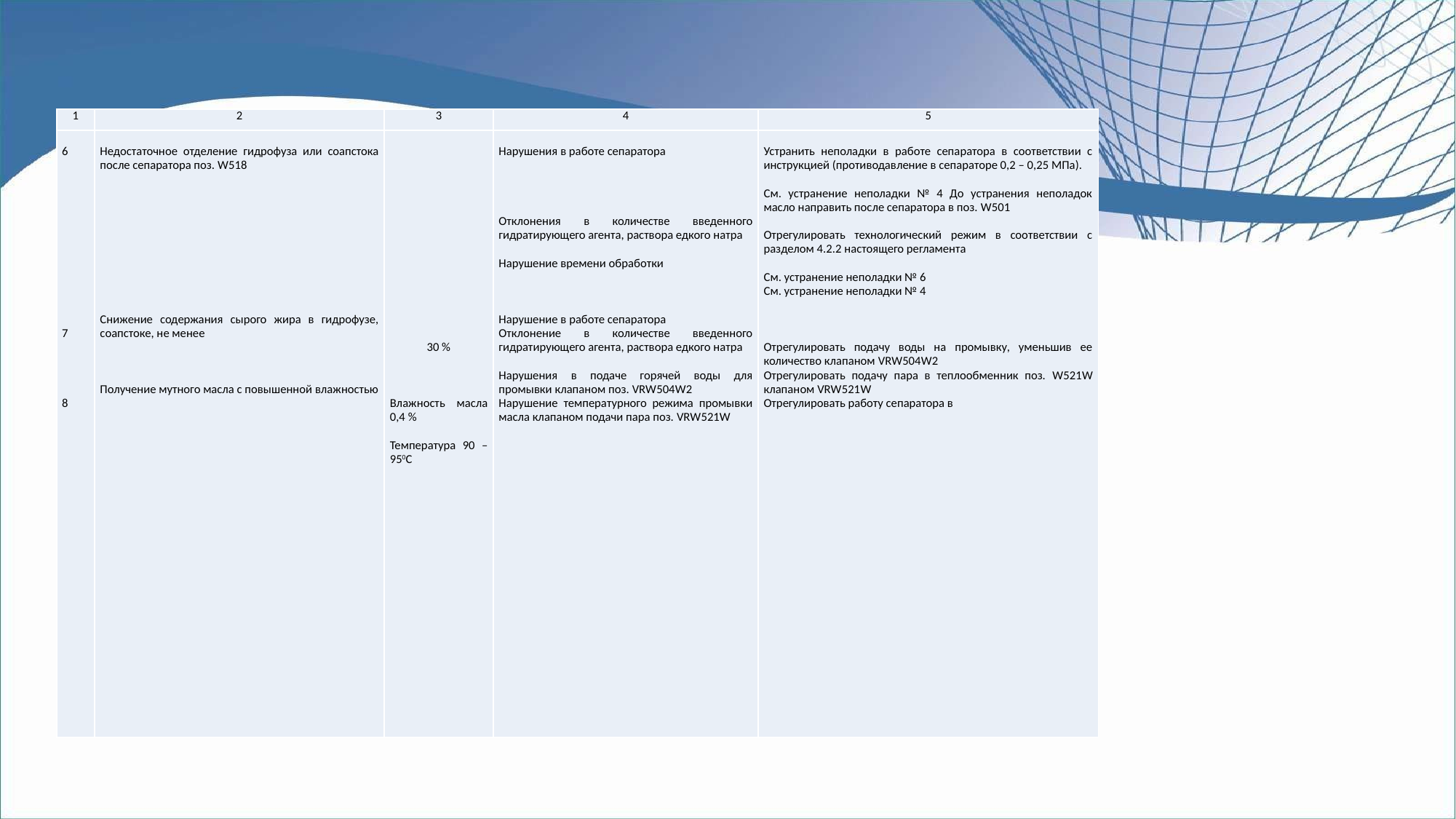

| 1 | 2 | 3 | 4 | 5 |
| --- | --- | --- | --- | --- |
| 6                         7         8 | Недостаточное отделение гидрофуза или соапстока после сепаратора поз. W518                     Снижение содержания сырого жира в гидрофузе, соапстоке, не менее       Получение мутного масла с повышенной влажностью | 30 %       Влажность масла 0,4 %   Температура 90 – 950С | Нарушения в работе сепаратора         Отклонения в количестве введенного гидратирующего агента, раствора едкого натра   Нарушение времени обработки       Нарушение в работе сепаратора Отклонение в количестве введенного гидратирующего агента, раствора едкого натра   Нарушения в подаче горячей воды для промывки клапаном поз. VRW504W2 Нарушение температурного режима промывки масла клапаном подачи пара поз. VRW521W | Устранить неполадки в работе сепаратора в соответствии с инструкцией (противодавление в сепараторе 0,2 – 0,25 МПа).   См. устранение неполадки № 4 До устранения неполадок масло направить после сепаратора в поз. W501   Отрегулировать технологический режим в соответствии с разделом 4.2.2 настоящего регламента   См. устранение неполадки № 6 См. устранение неполадки № 4       Отрегулировать подачу воды на промывку, уменьшив ее количество клапаном VRW504W2 Отрегулировать подачу пара в теплообменник поз. W521W клапаном VRW521W Отрегулировать работу сепаратора в |